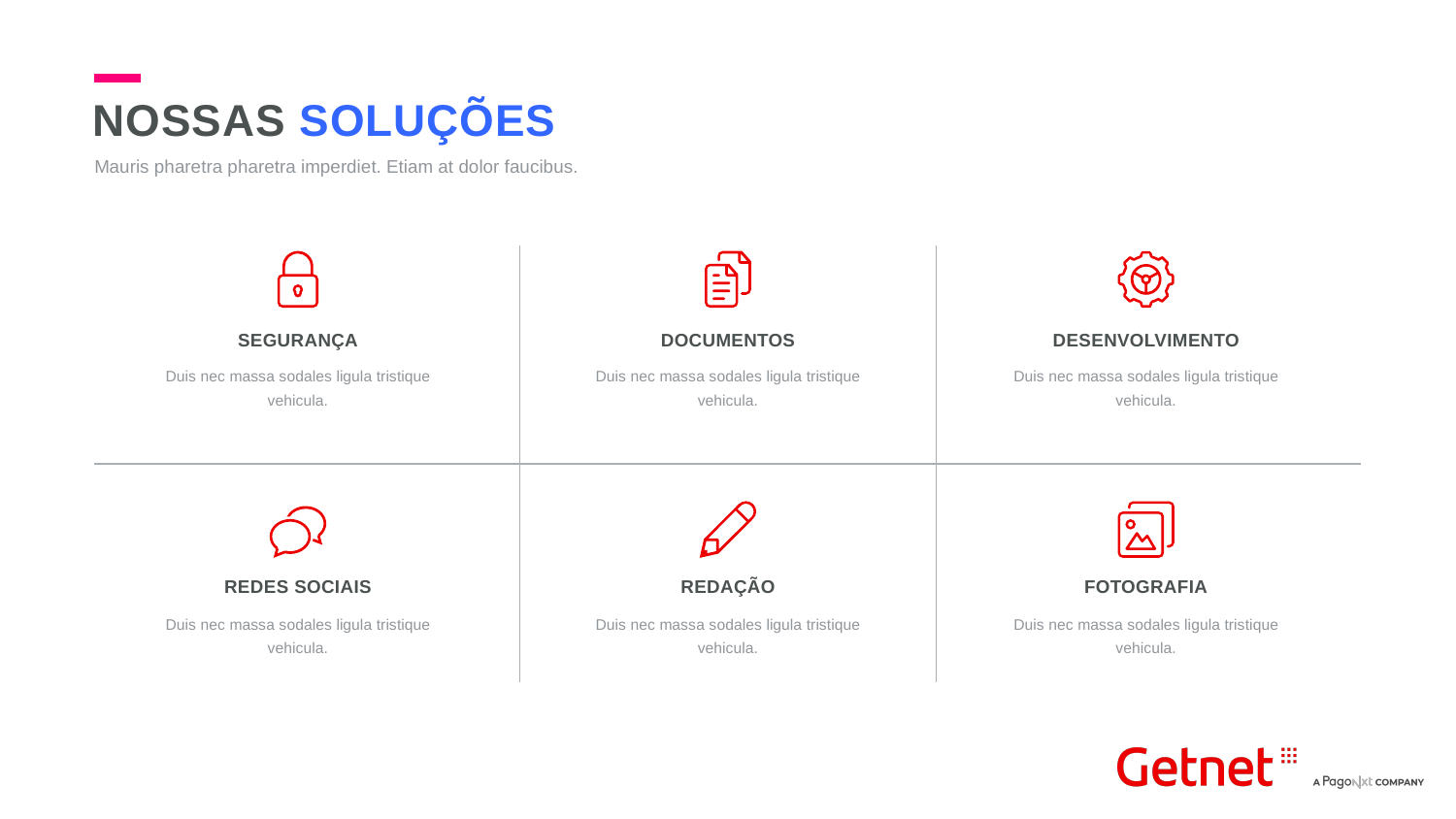

NOSSAS SOLUÇÕES
Mauris pharetra pharetra imperdiet. Etiam at dolor faucibus.

SEGURANÇA
Duis nec massa sodales ligula tristique vehicula.
DOCUMENTOS
Duis nec massa sodales ligula tristique vehicula.
DESENVOLVIMENTO
Duis nec massa sodales ligula tristique vehicula.

REDES SOCIAIS
Duis nec massa sodales ligula tristique vehicula.
REDAÇÃO
Duis nec massa sodales ligula tristique vehicula.
FOTOGRAFIA
Duis nec massa sodales ligula tristique vehicula.